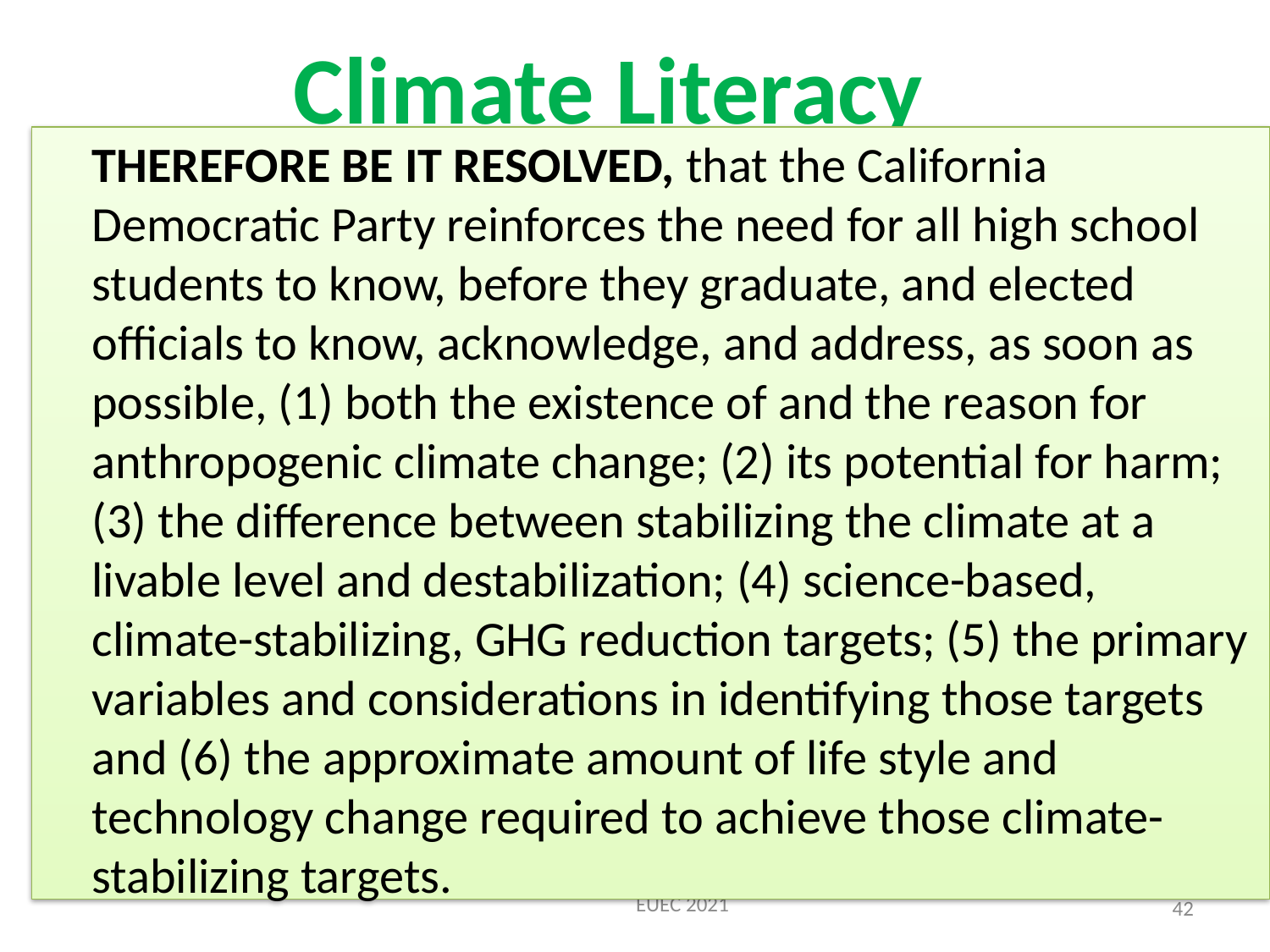

# Climate Literacy
     THEREFORE BE IT RESOLVED, that the California Democratic Party reinforces the need for all high school students to know, before they graduate, and elected officials to know, acknowledge, and address, as soon as possible, (1) both the existence of and the reason for anthropogenic climate change; (2) its potential for harm; (3) the difference between stabilizing the climate at a livable level and destabilization; (4) science-based, climate-stabilizing, GHG reduction targets; (5) the primary variables and considerations in identifying those targets and (6) the approximate amount of life style and technology change required to achieve those climate-stabilizing targets.

EUEC 2021
42